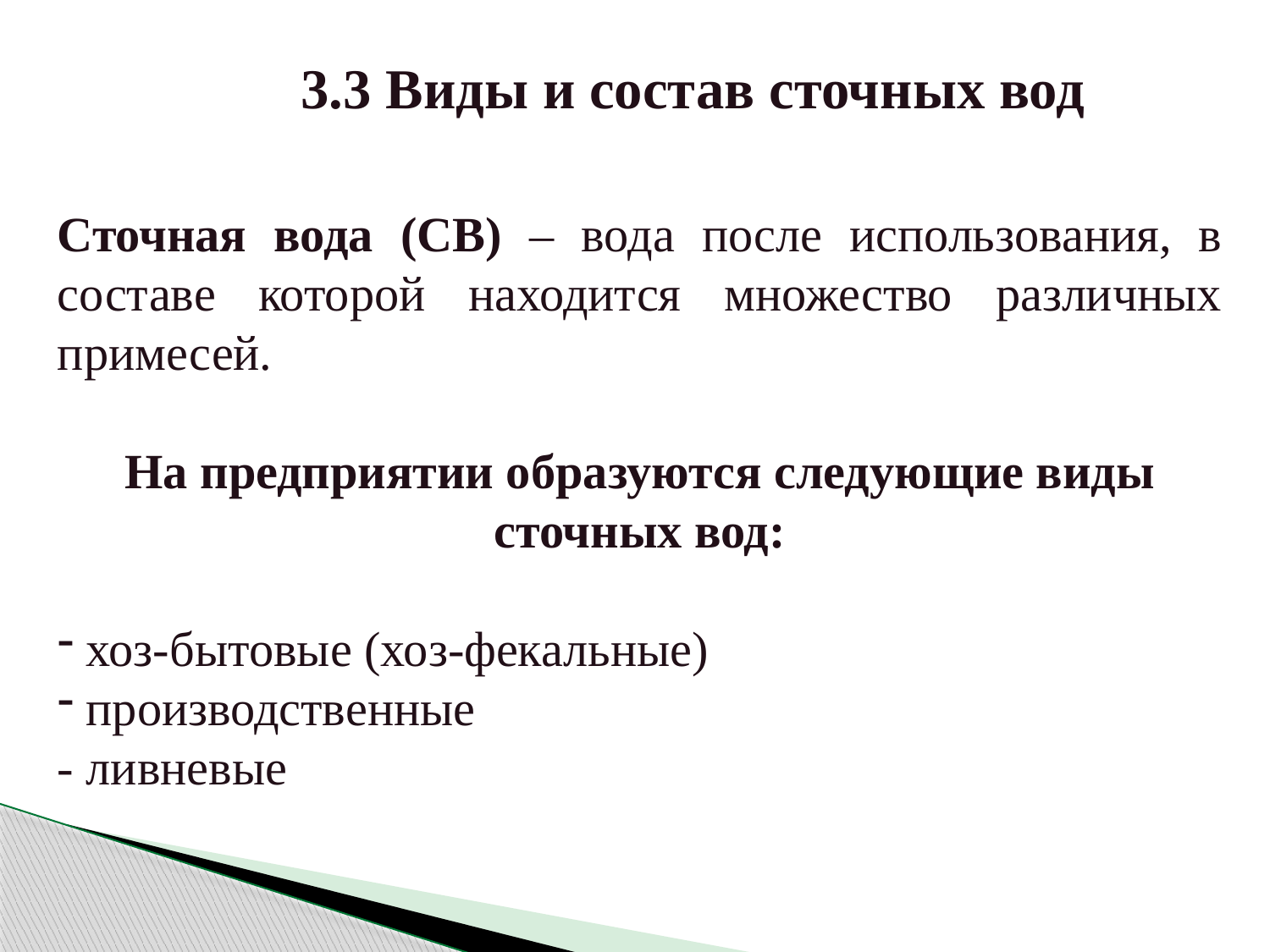

3.3 Виды и состав сточных вод
Сточная вода (СВ) – вода после использования, в составе которой находится множество различных примесей.

На предприятии образуются следующие виды сточных вод:

 хоз-бытовые (хоз-фекальные)
 производственные
- ливневые